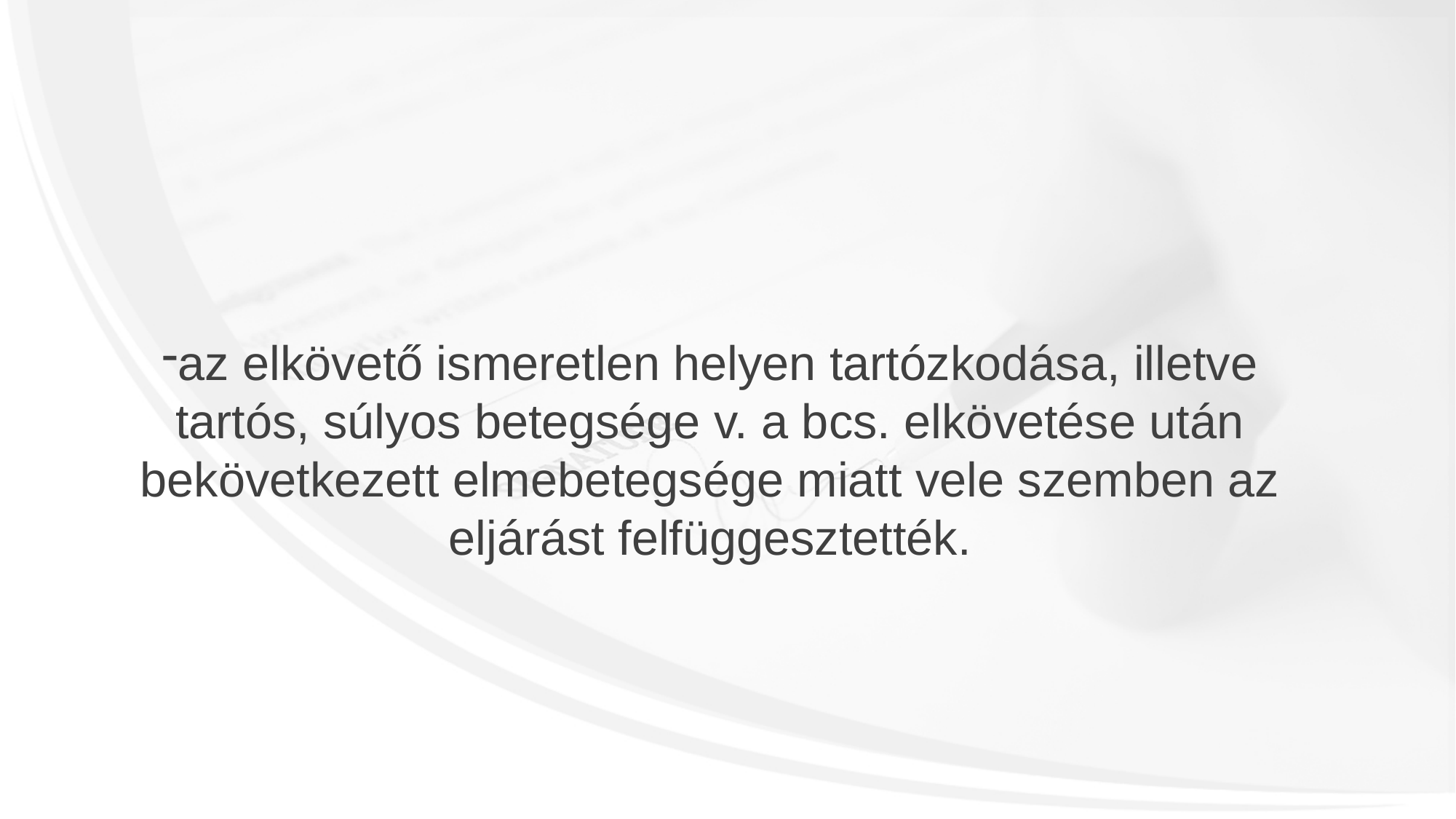

az elkövető ismeretlen helyen tartózkodása, illetve tartós, súlyos betegsége v. a bcs. elkövetése után bekövetkezett elmebetegsége miatt vele szemben az eljárást felfüggesztették.